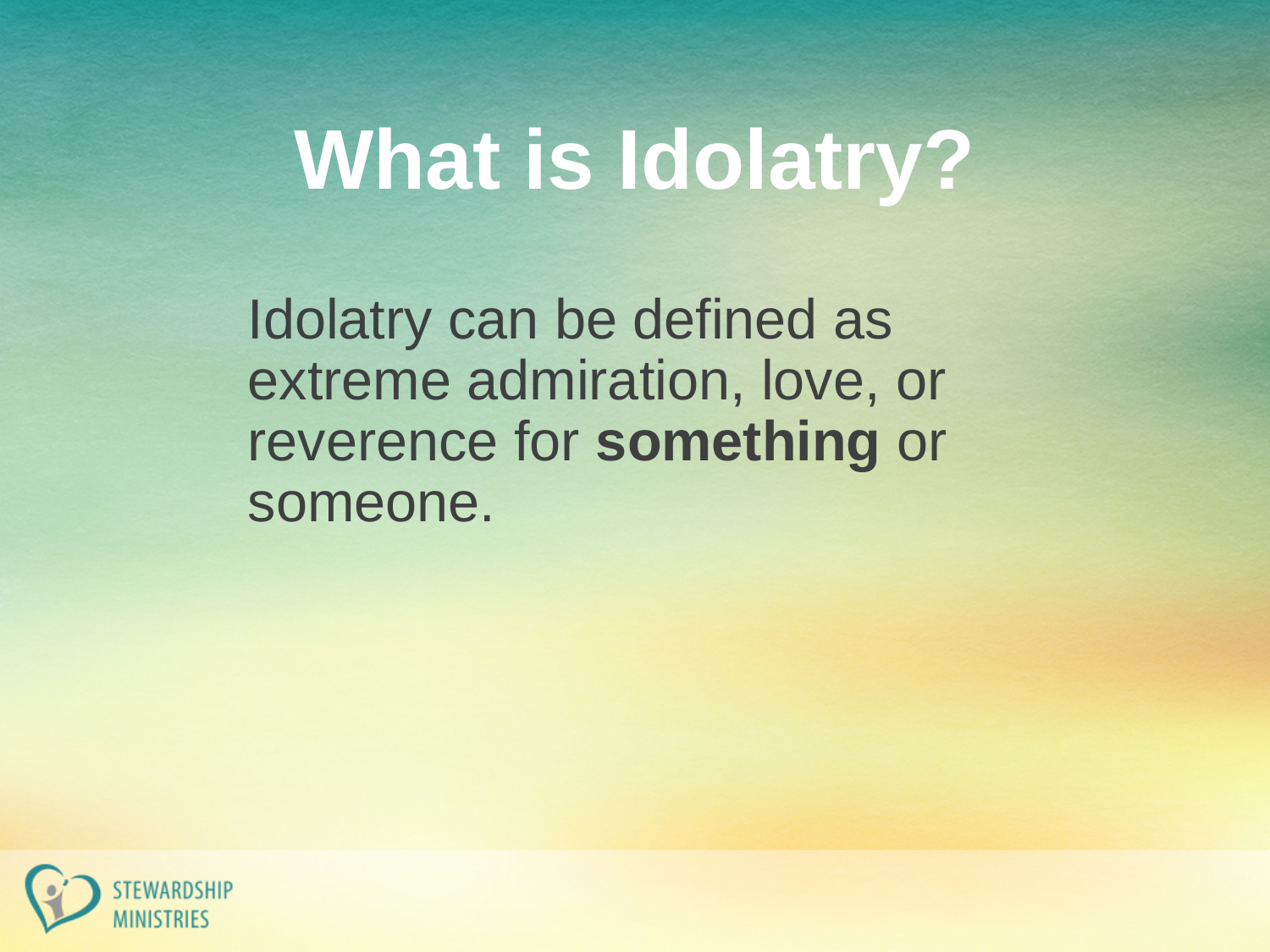

# What is Idolatry?
Idolatry can be defined as extreme admiration, love, or reverence for something or someone.